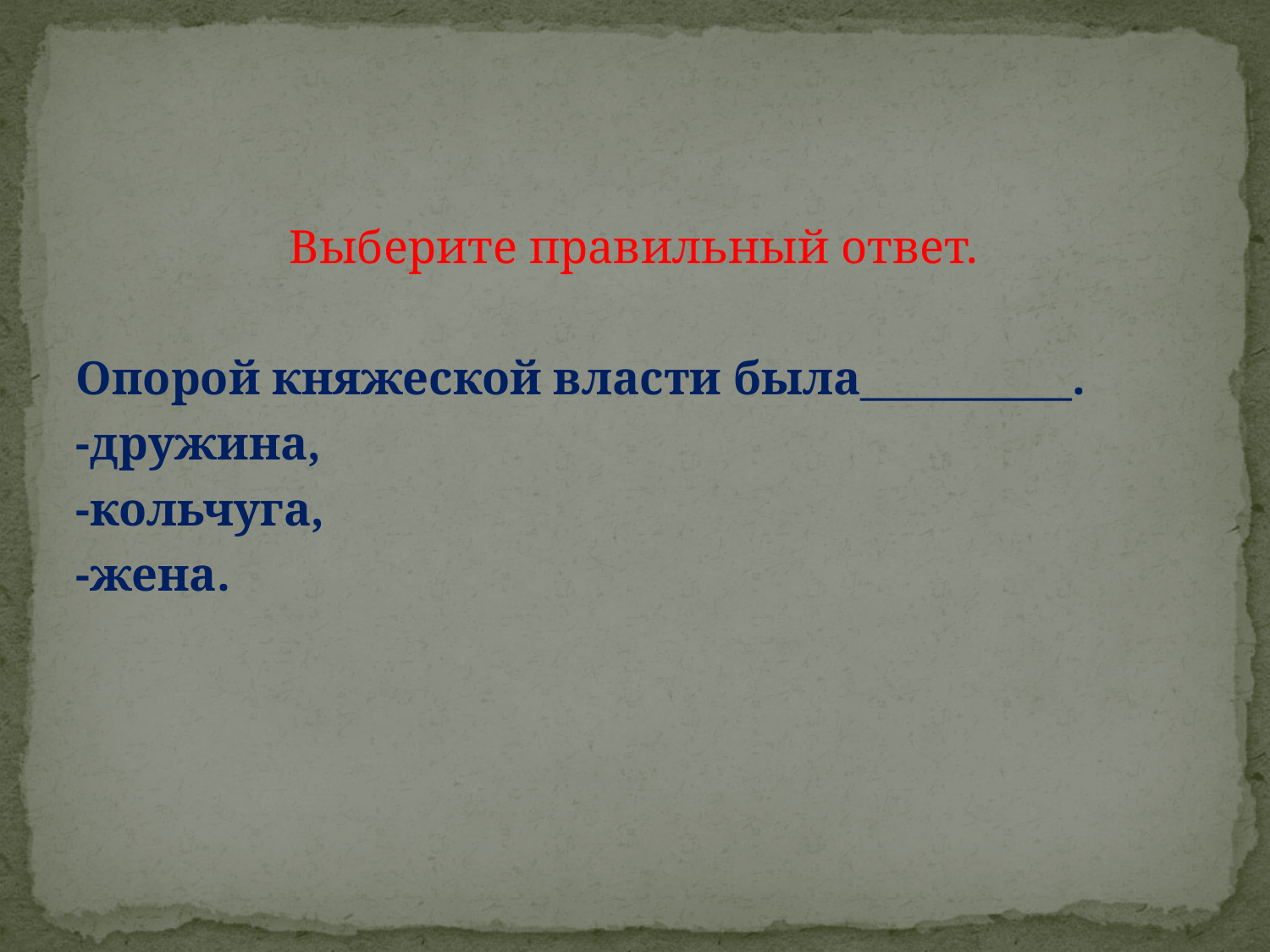

#
                  Выберите правильный ответ.

Опорой княжеской власти была__________.
-дружина,
-кольчуга,
-жена.